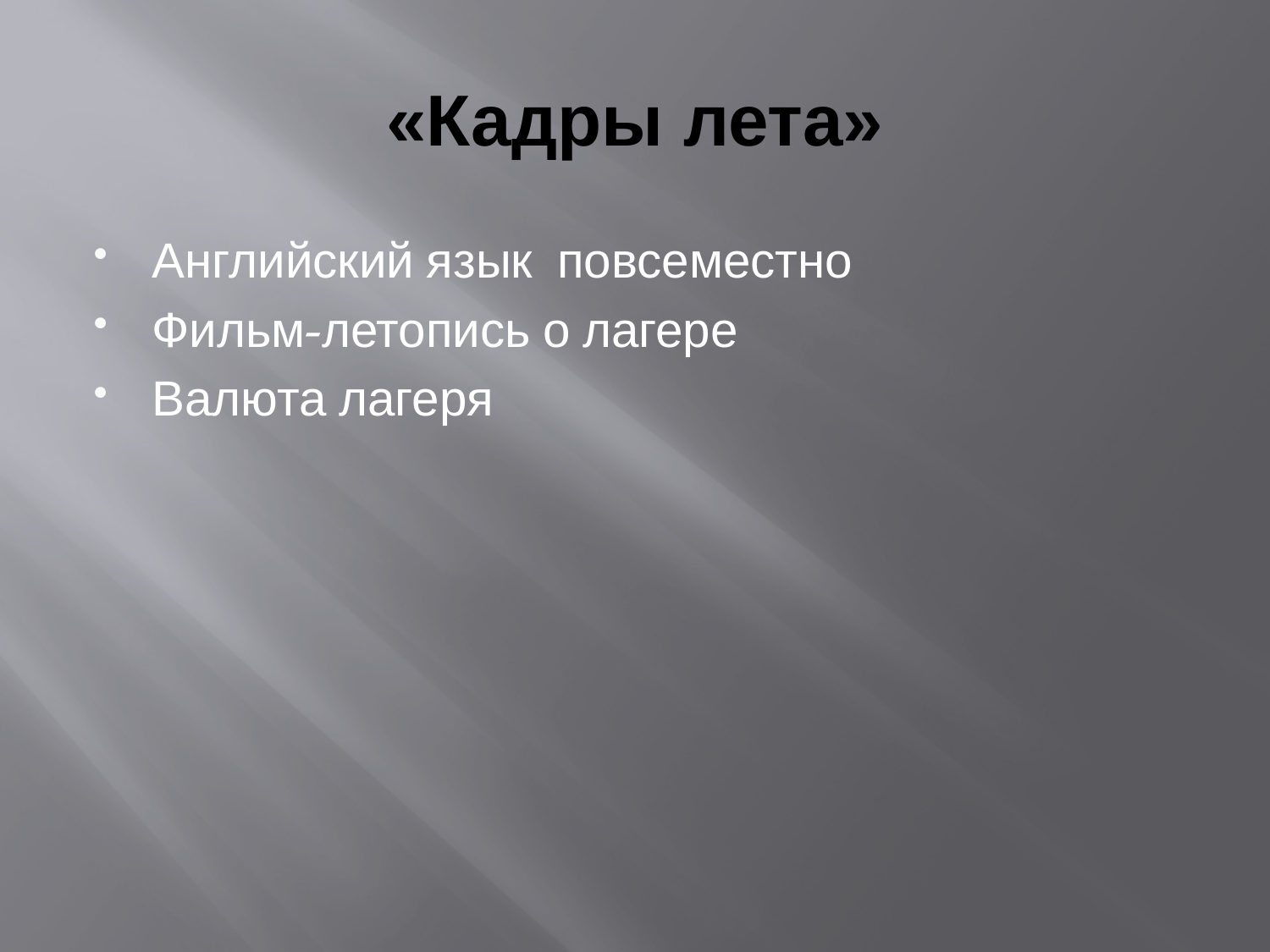

# «Кадры лета»
Английский язык  повсеместно
Фильм-летопись о лагере
Валюта лагеря